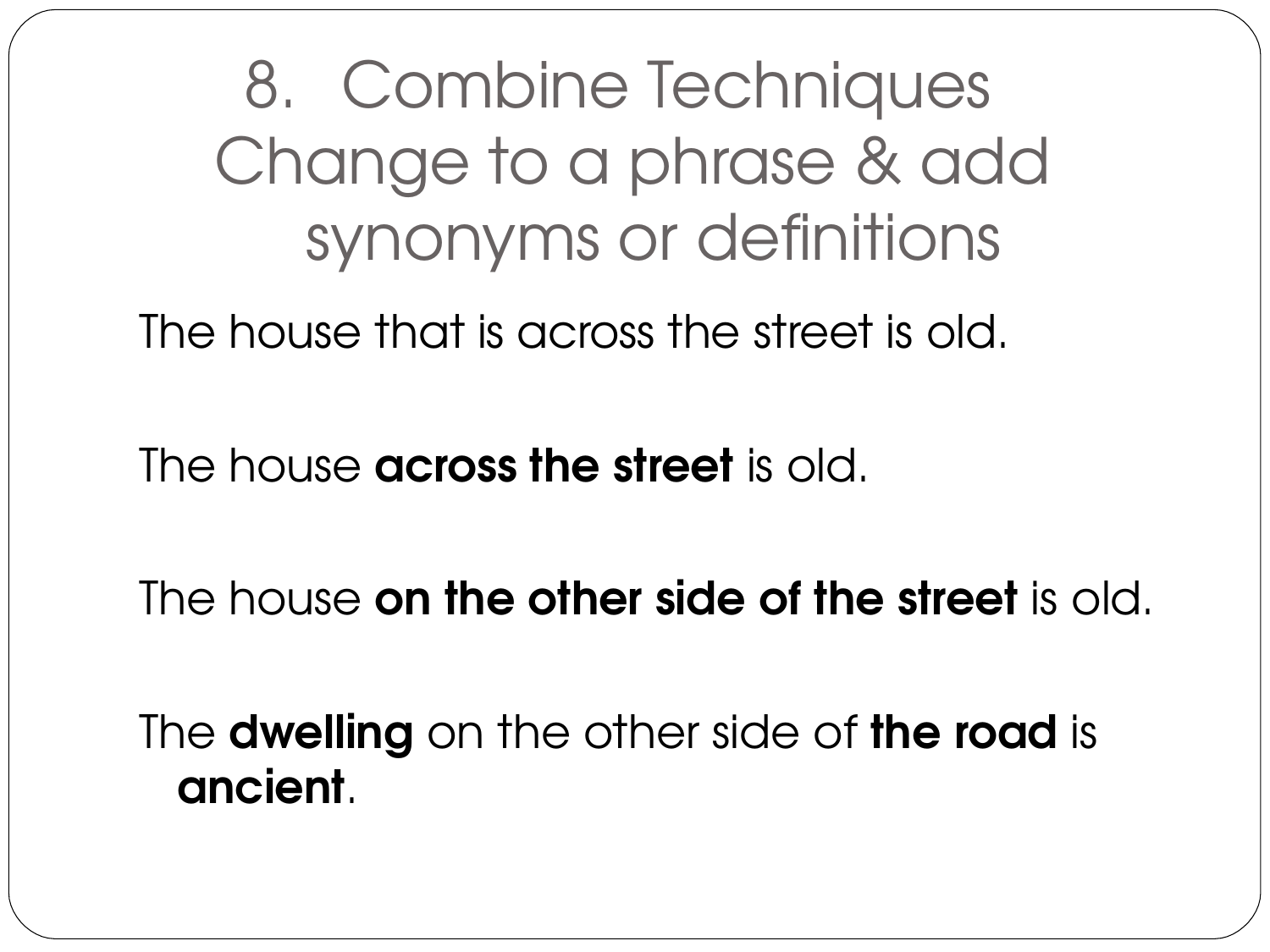

# 8.	Combine Techniques  Change to a phrase & add
synonyms or definitions
The house that is across the street is old.

The house across the street is old.

The house on the other side of the street is old.

The dwelling on the other side of the road is
ancient.